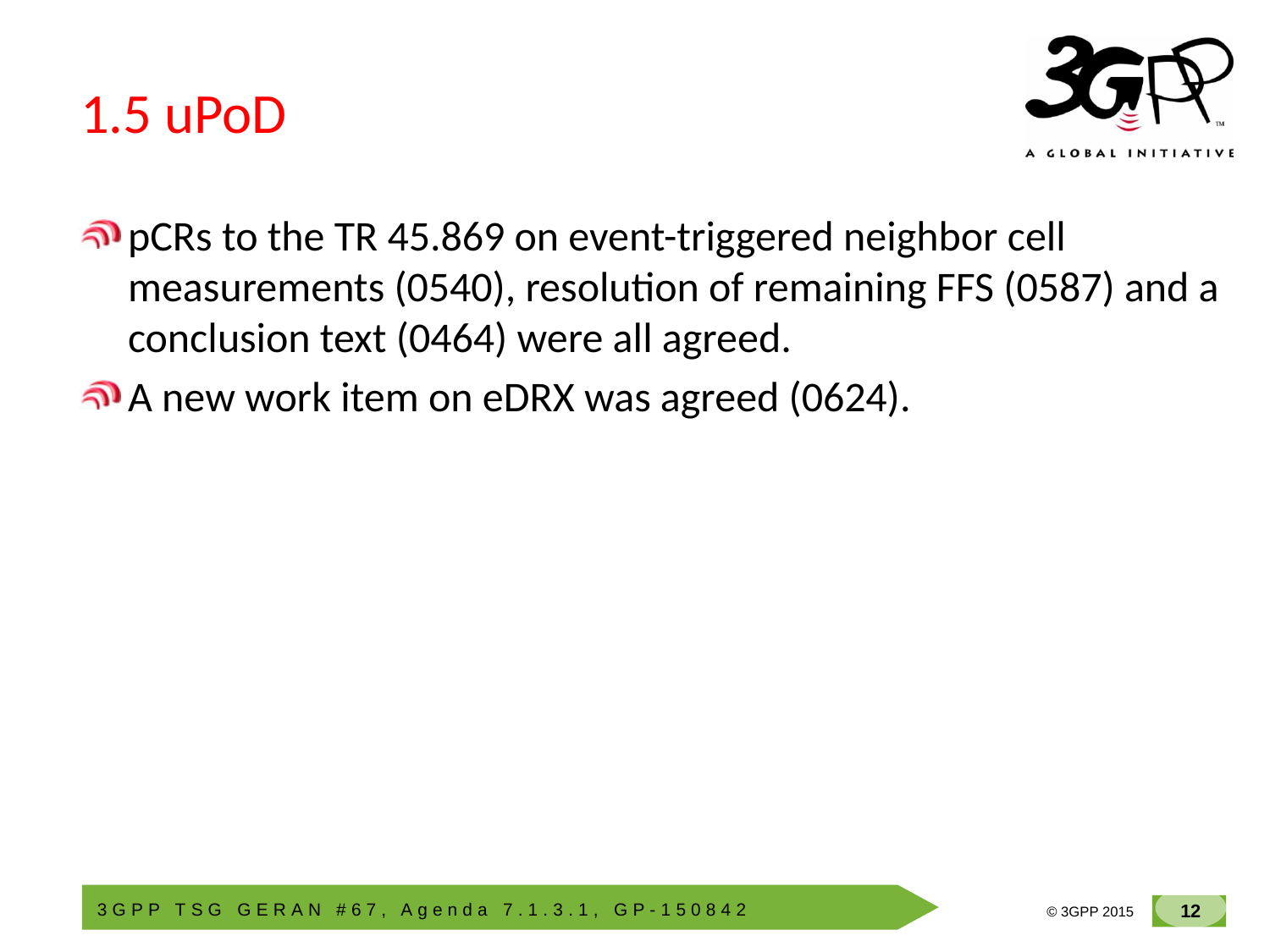

# 1.5 uPoD
pCRs to the TR 45.869 on event-triggered neighbor cell measurements (0540), resolution of remaining FFS (0587) and a conclusion text (0464) were all agreed.
A new work item on eDRX was agreed (0624).